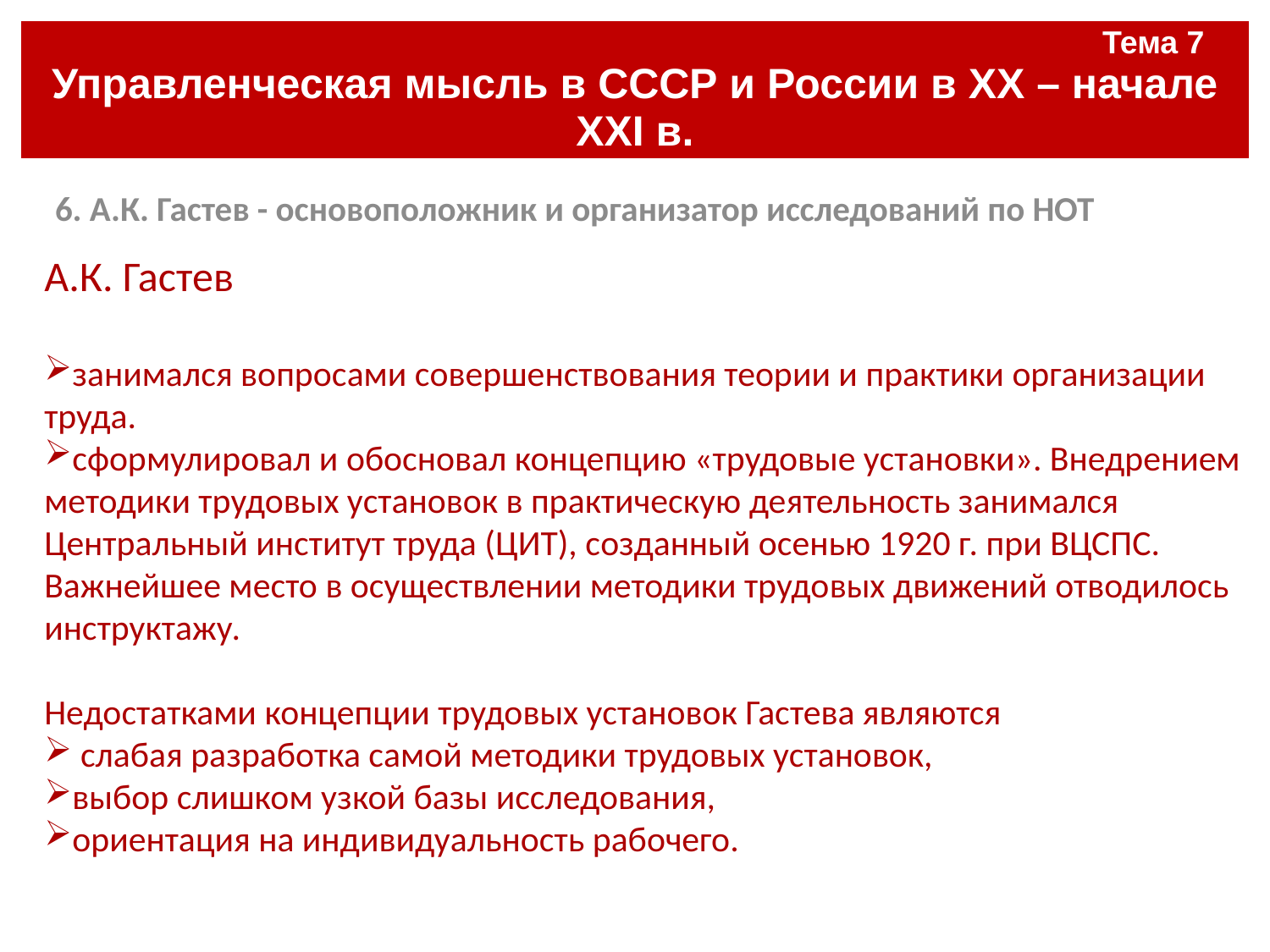

| Тема 7 Управленческая мысль в СССР и России в ХХ – начале ХХI в. |
| --- |
#
6. А.К. Гастев - основоположник и организатор исследований по НОТ

А.К. Гастев

занимался вопросами совершенствования теории и практики организации труда.
сформулировал и обосновал концепцию «трудовые установки». Внедрением методики трудовых установок в практи­ческую деятельность занимался Центральный институт труда (ЦИТ), созданный осенью 1920 г. при ВЦСПС. Важнейшее место в осуществлении методики трудо­вых движений отводилось инструктажу.

Недостатками концепции трудовых установок Гастева являются
 слабая разработка самой методики трудовых установок,
выбор слишком узкой базы исследования,
ориентация на индивидуальность рабочего.